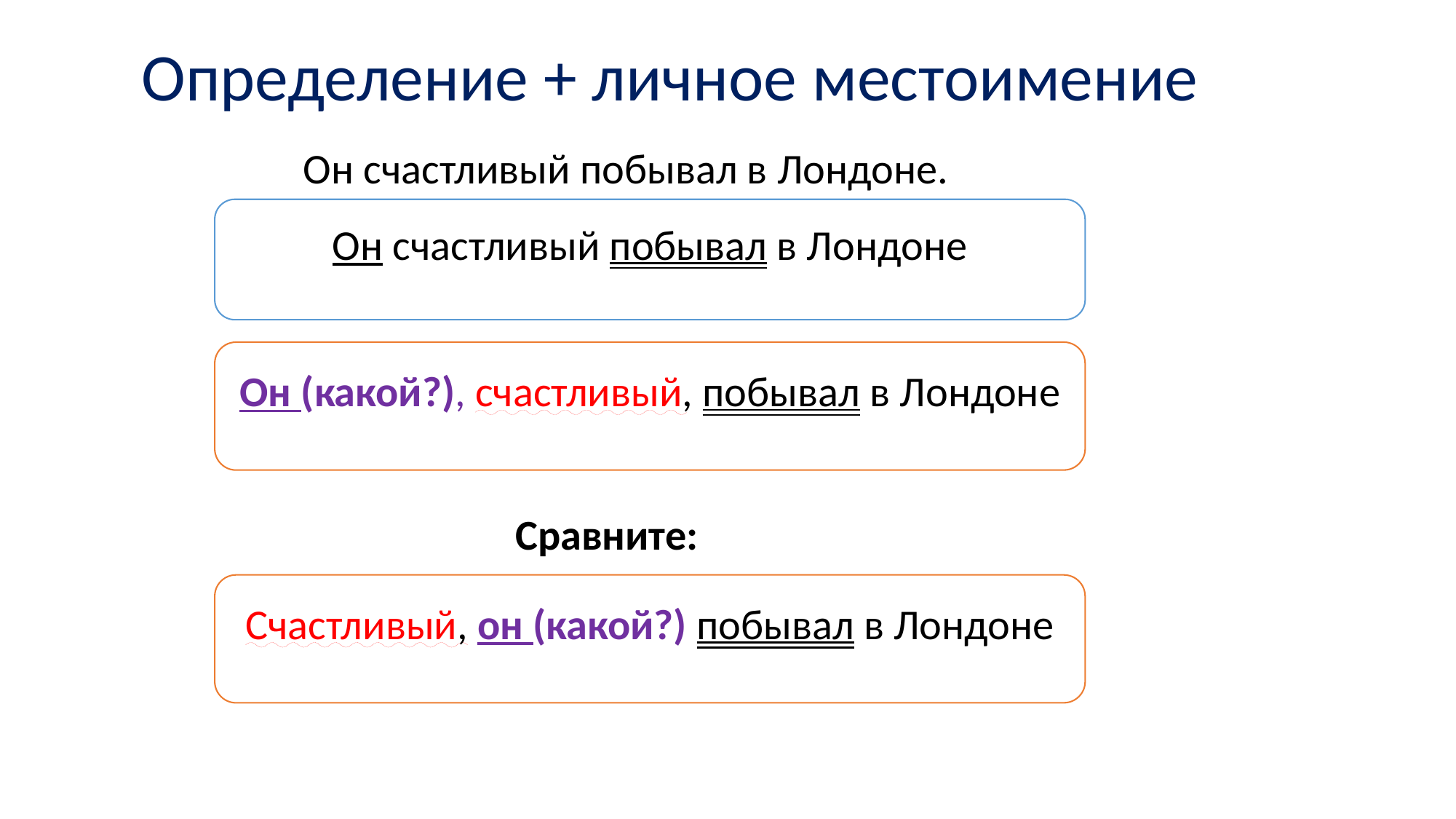

# Определение + личное местоимение
                            Он счастливый побывал в Лондоне.

                                                  Сравните:

Он счастливый побывал в Лондоне

Он (какой?), счастливый, побывал в Лондоне

Счастливый, он (какой?) побывал в Лондоне